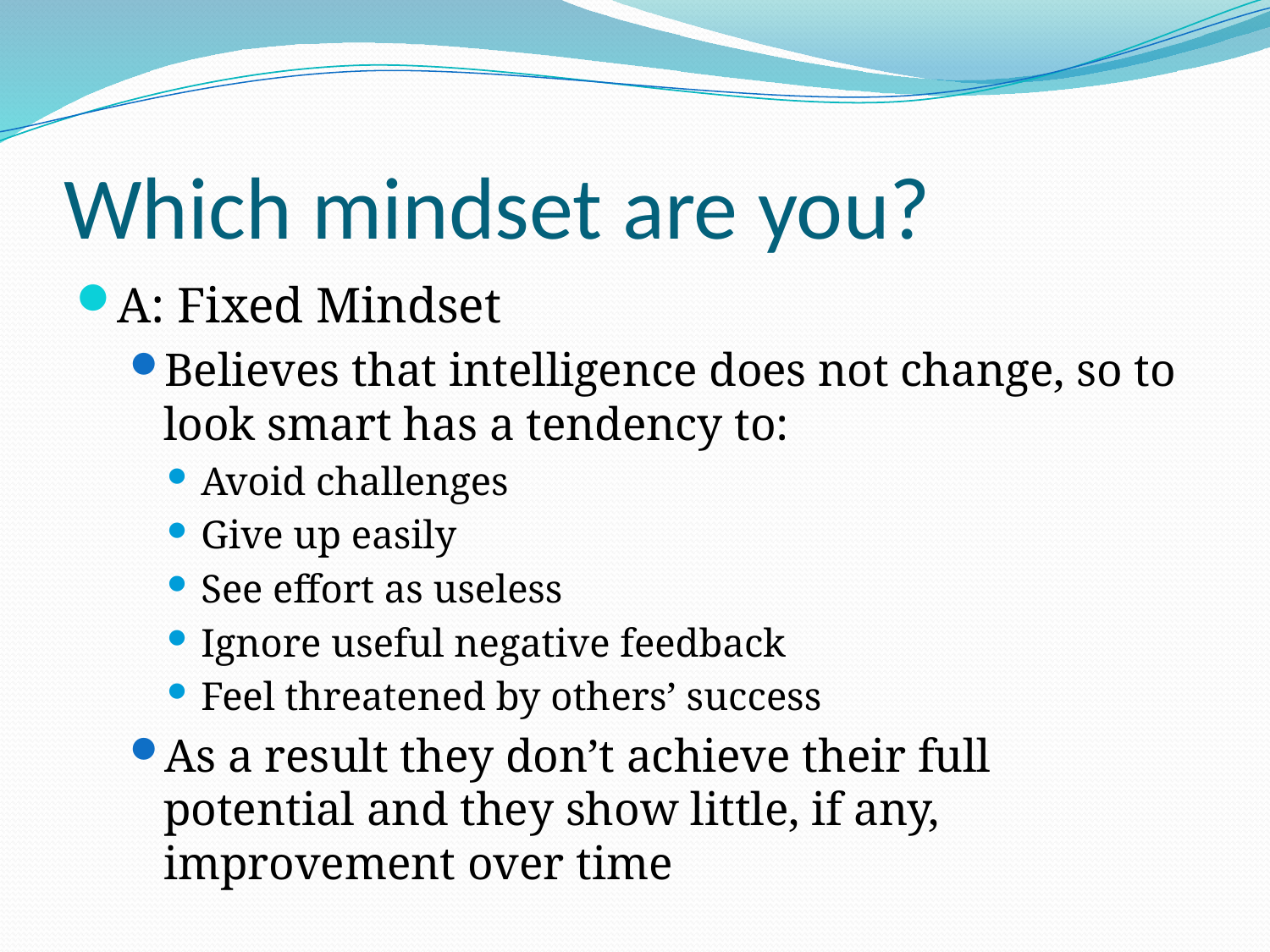

# Which mindset are you?
A: Fixed Mindset
Believes that intelligence does not change, so to look smart has a tendency to:
Avoid challenges
Give up easily
See effort as useless
Ignore useful negative feedback
Feel threatened by others’ success
As a result they don’t achieve their full potential and they show little, if any, improvement over time